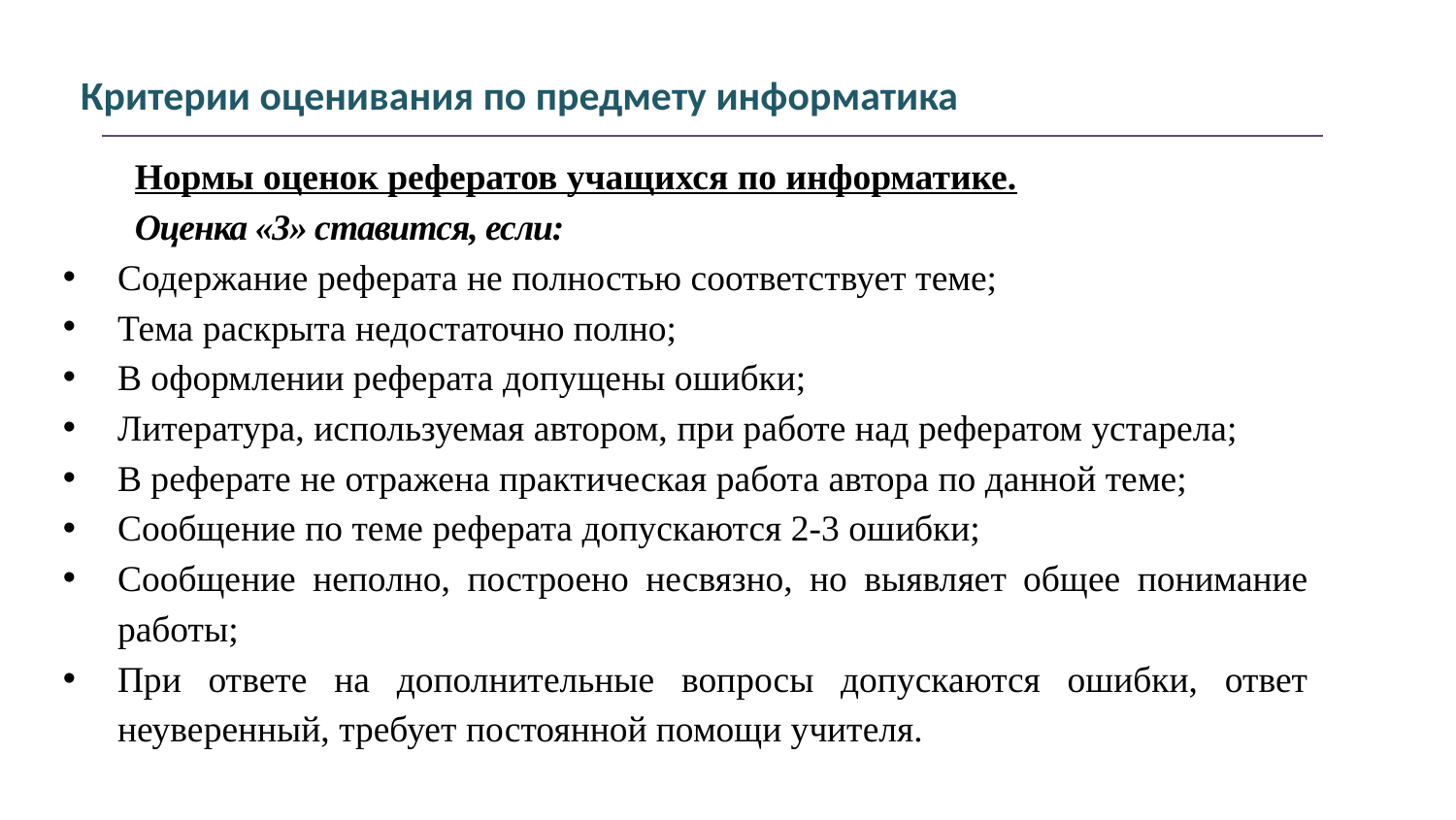

# Критерии оценивания по предмету информатика

Нормы оценок рефератов учащихся по информатике.
Оценка «3» ставится, если:
Содержание реферата не полностью соответствует теме;
Тема раскрыта недостаточно полно;
В оформлении реферата допущены ошибки;
Литература, используемая автором, при работе над рефератом устарела;
В реферате не отражена практическая работа автора по данной теме;
Сообщение по теме реферата допускаются 2-3 ошибки;
Сообщение неполно, построено несвязно, но выявляет общее понимание работы;
При ответе на дополнительные вопросы допускаются ошибки, ответ неуверенный, требует постоянной помощи учителя.